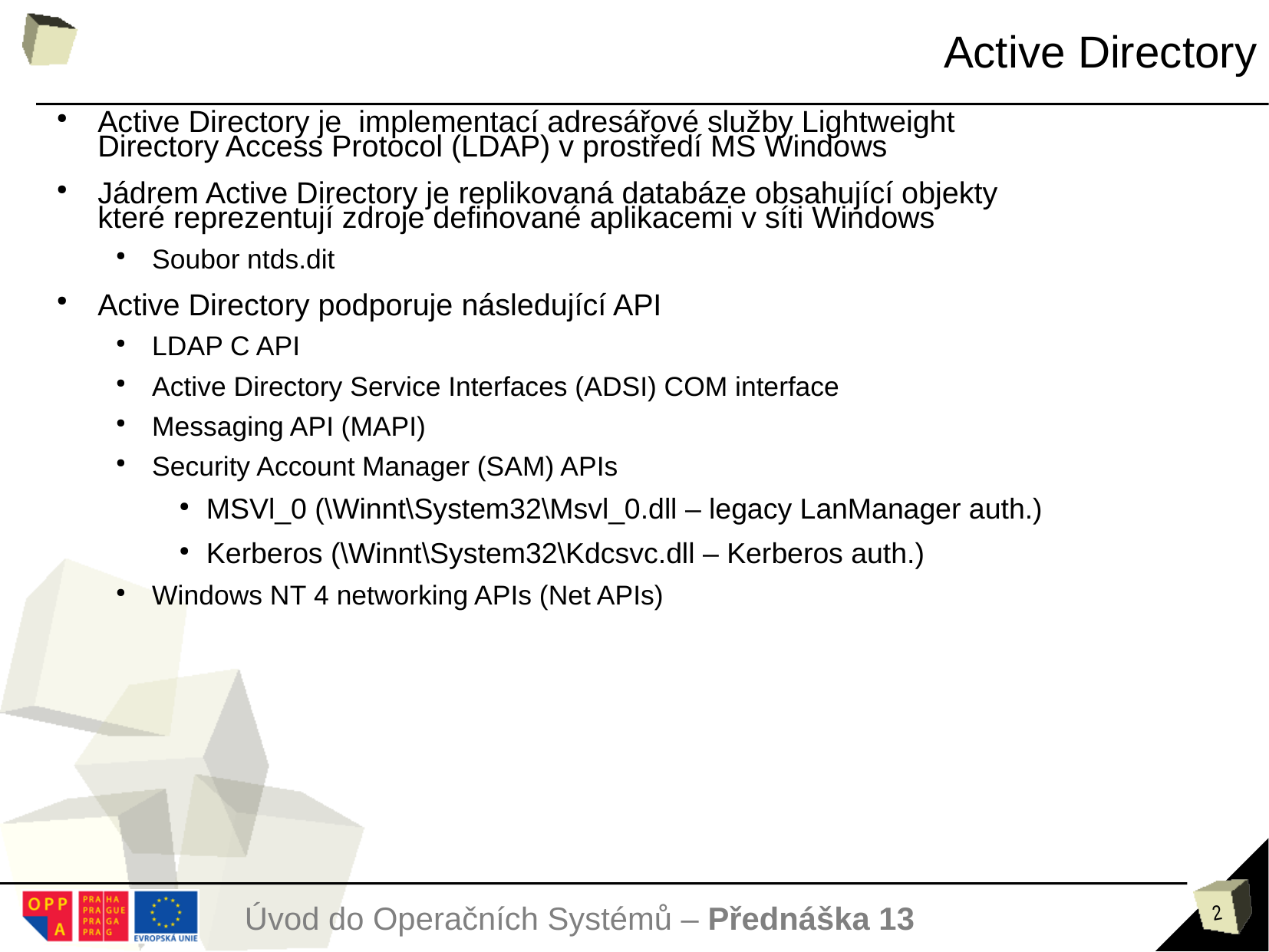

Active Directory
Active Directory je  implementací adresářové služby Lightweight Directory Access Protocol (LDAP) v prostředí MS Windows
Jádrem Active Directory je replikovaná databáze obsahující objekty které reprezentují zdroje definované aplikacemi v síti Windows
Soubor ntds.dit
Active Directory podporuje následující API
LDAP C API
Active Directory Service Interfaces (ADSI) COM interface
Messaging API (MAPI)
Security Account Manager (SAM) APIs
MSVl_0 (\Winnt\System32\Msvl_0.dll – legacy LanManager auth.)
Kerberos (\Winnt\System32\Kdcsvc.dll – Kerberos auth.)
Windows NT 4 networking APIs (Net APIs)